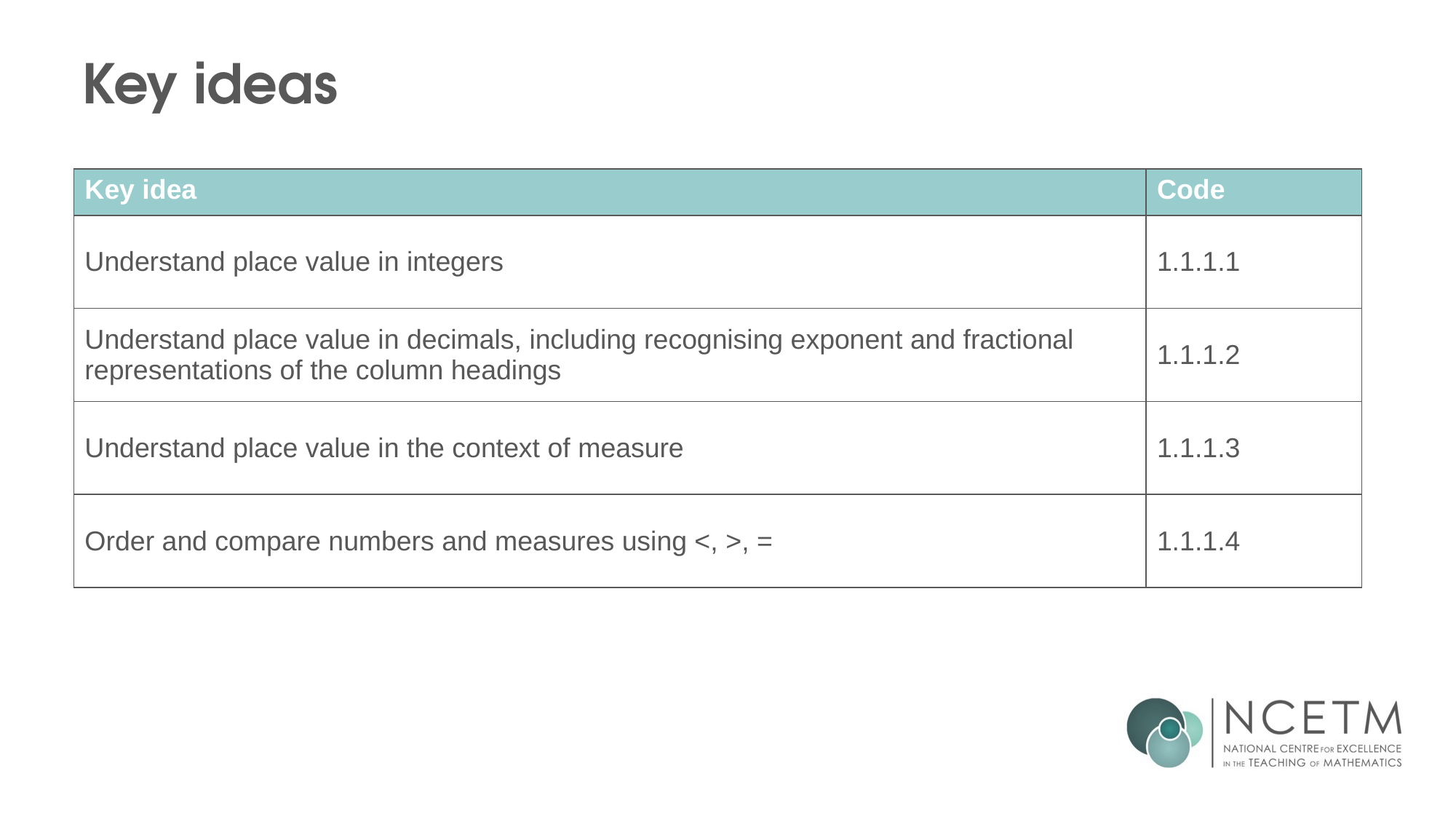

# Key ideas
| Key idea | Code |
| --- | --- |
| Understand place value in integers | 1.1.1.1 |
| Understand place value in decimals, including recognising exponent and fractional representations of the column headings | 1.1.1.2 |
| Understand place value in the context of measure | 1.1.1.3 |
| Order and compare numbers and measures using <, >, = | 1.1.1.4 |